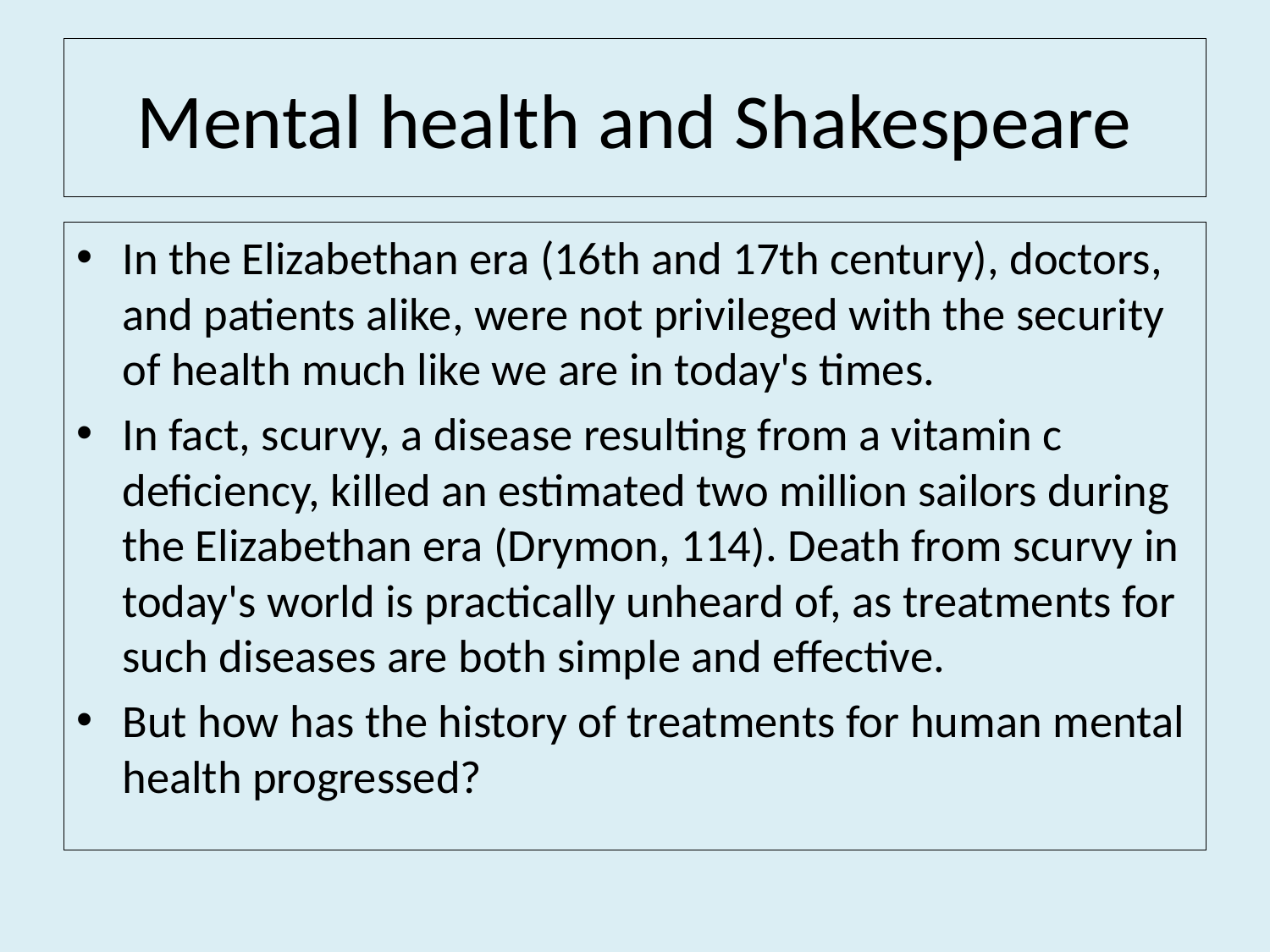

# Mental health and Shakespeare
In the Elizabethan era (16th and 17th century), doctors, and patients alike, were not privileged with the security of health much like we are in today's times.
In fact, scurvy, a disease resulting from a vitamin c deficiency, killed an estimated two million sailors during the Elizabethan era (Drymon, 114). Death from scurvy in today's world is practically unheard of, as treatments for such diseases are both simple and effective.
But how has the history of treatments for human mental health progressed?